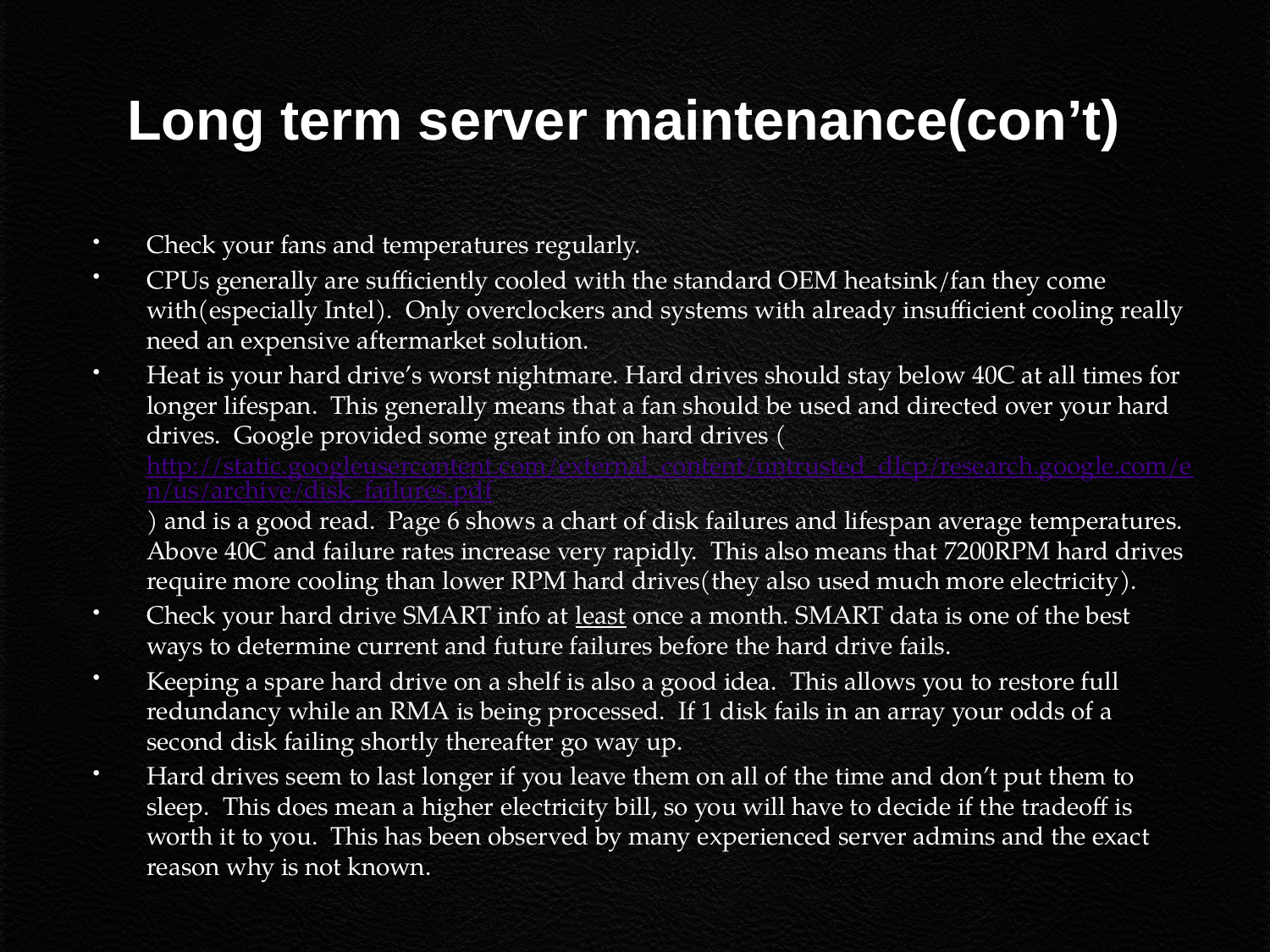

# Long term server maintenance(con’t)
Check your fans and temperatures regularly.
CPUs generally are sufficiently cooled with the standard OEM heatsink/fan they come with(especially Intel).  Only overclockers and systems with already insufficient cooling really need an expensive aftermarket solution.
Heat is your hard drive’s worst nightmare. Hard drives should stay below 40C at all times for longer lifespan.  This generally means that a fan should be used and directed over your hard drives.  Google provided some great info on hard drives (http://static.googleusercontent.com/external_content/untrusted_dlcp/research.google.com/en/us/archive/disk_failures.pdf) and is a good read.  Page 6 shows a chart of disk failures and lifespan average temperatures.  Above 40C and failure rates increase very rapidly.  This also means that 7200RPM hard drives require more cooling than lower RPM hard drives(they also used much more electricity).
Check your hard drive SMART info at least once a month. SMART data is one of the best ways to determine current and future failures before the hard drive fails.
Keeping a spare hard drive on a shelf is also a good idea.  This allows you to restore full redundancy while an RMA is being processed.  If 1 disk fails in an array your odds of a second disk failing shortly thereafter go way up.
Hard drives seem to last longer if you leave them on all of the time and don’t put them to sleep.  This does mean a higher electricity bill, so you will have to decide if the tradeoff is worth it to you.  This has been observed by many experienced server admins and the exact reason why is not known.